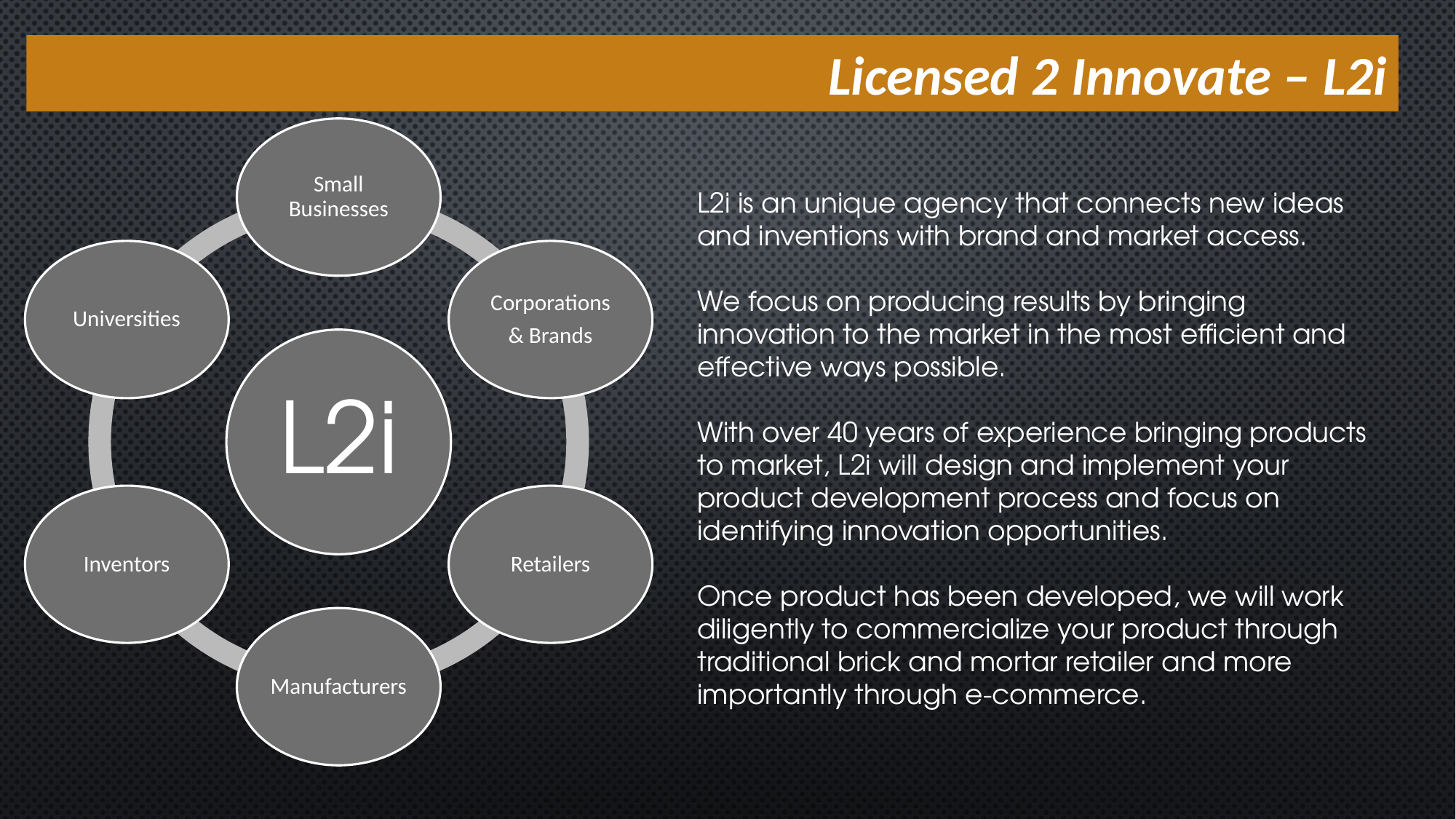

Licensed 2 Innovate – L2i
L2i
Small Businesses
Corporations
& Brands
Retailers
Manufacturers
Inventors
Universities
L2i is an unique agency that connects new ideas and inventions with brand and market access.

We focus on producing results by bringing innovation to the market in the most efficient and effective ways possible.

With over 40 years of experience bringing products to market, L2i will design and implement your product development process and focus on identifying innovation opportunities.

Once product has been developed, we will work diligently to commercialize your product through traditional brick and mortar retailer and more importantly through e-commerce.